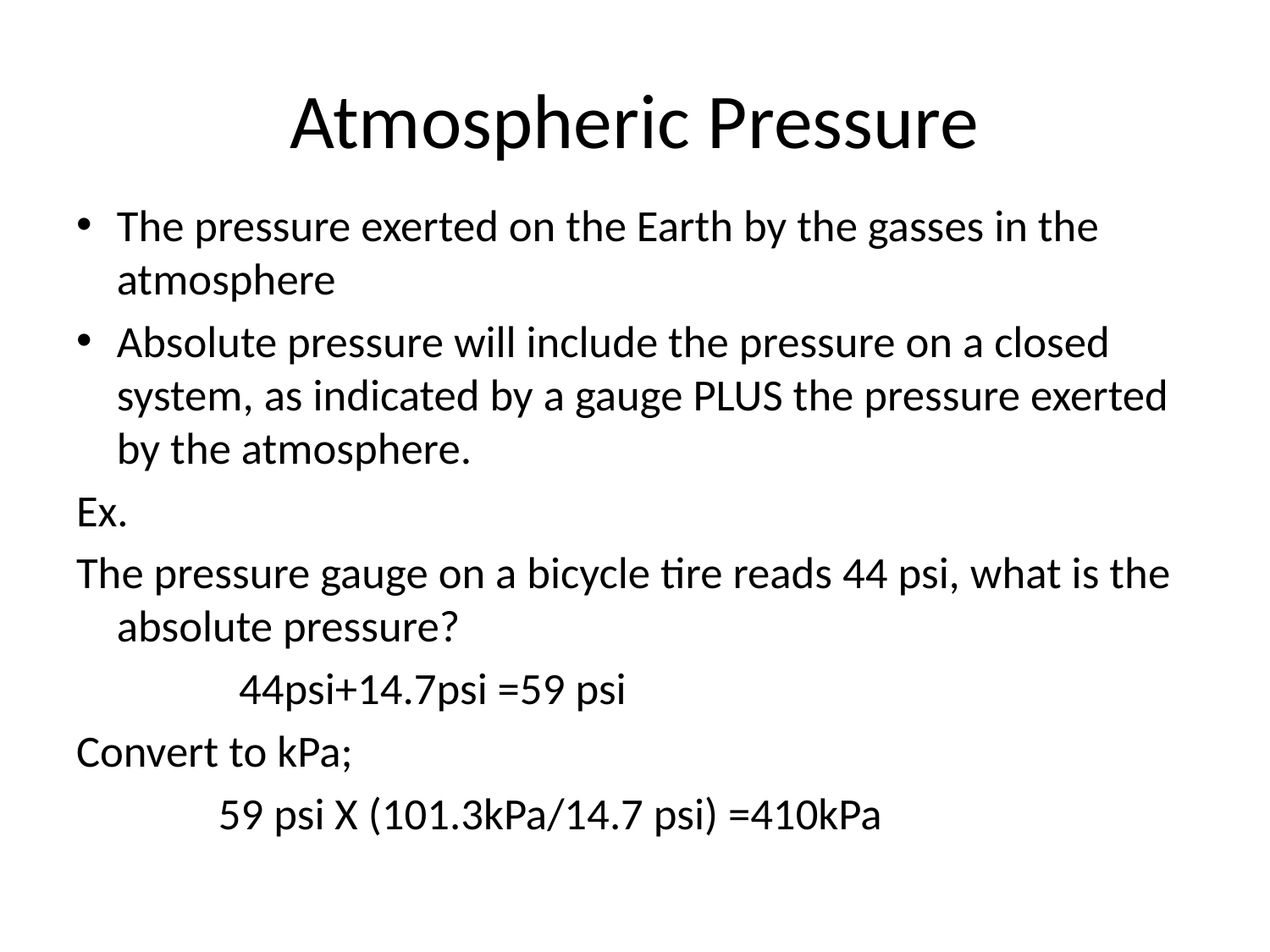

# Atmospheric Pressure
The pressure exerted on the Earth by the gasses in the atmosphere
Absolute pressure will include the pressure on a closed system, as indicated by a gauge PLUS the pressure exerted by the atmosphere.
Ex.
The pressure gauge on a bicycle tire reads 44 psi, what is the absolute pressure?
                44psi+14.7psi =59 psi
Convert to kPa;
              59 psi X (101.3kPa/14.7 psi) =410kPa